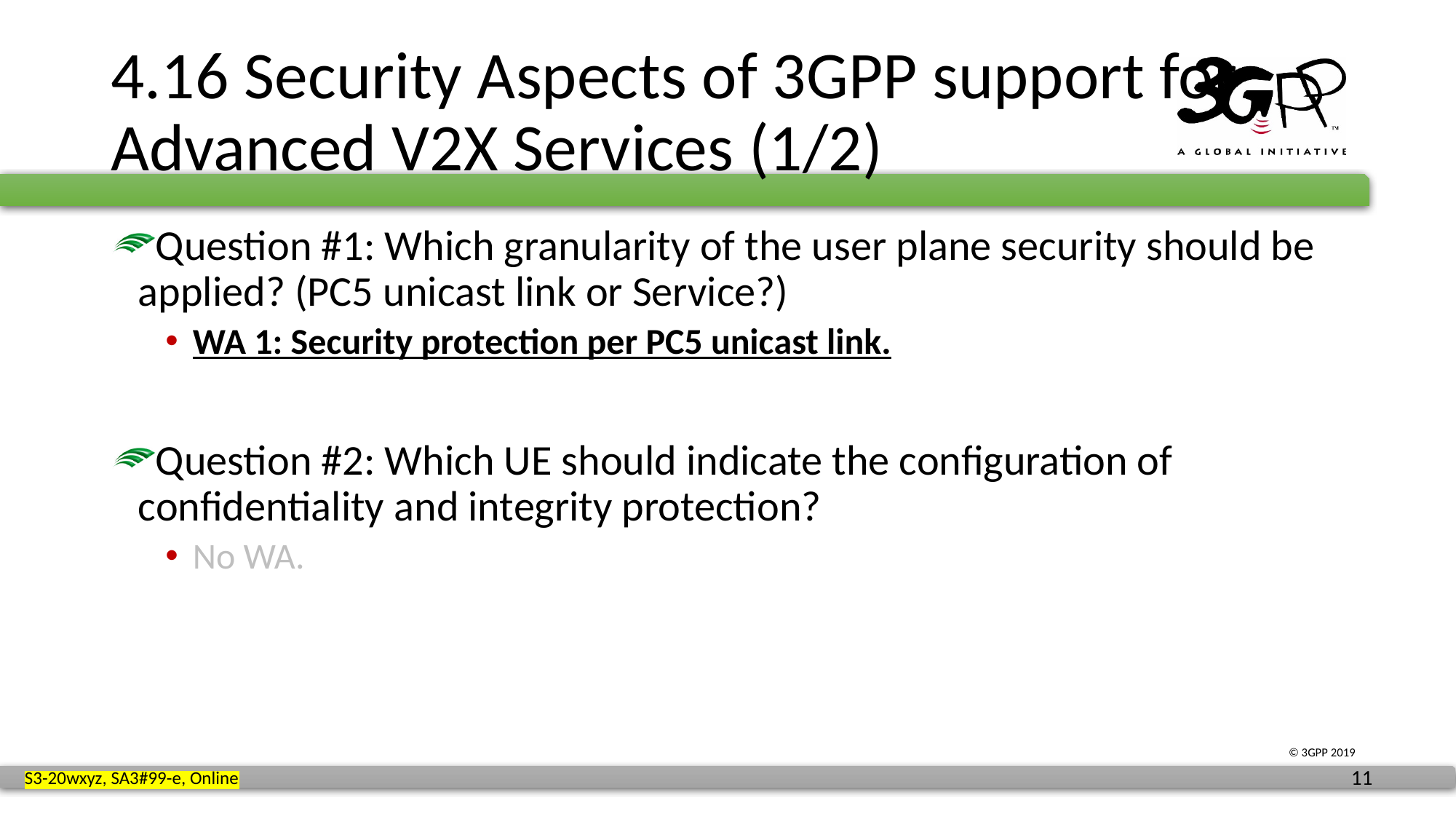

# 4.16 Security Aspects of 3GPP support for Advanced V2X Services (1/2)
Question #1: Which granularity of the user plane security should be applied? (PC5 unicast link or Service?)
WA 1: Security protection per PC5 unicast link.

Question #2: Which UE should indicate the configuration of confidentiality and integrity protection?
No WA.